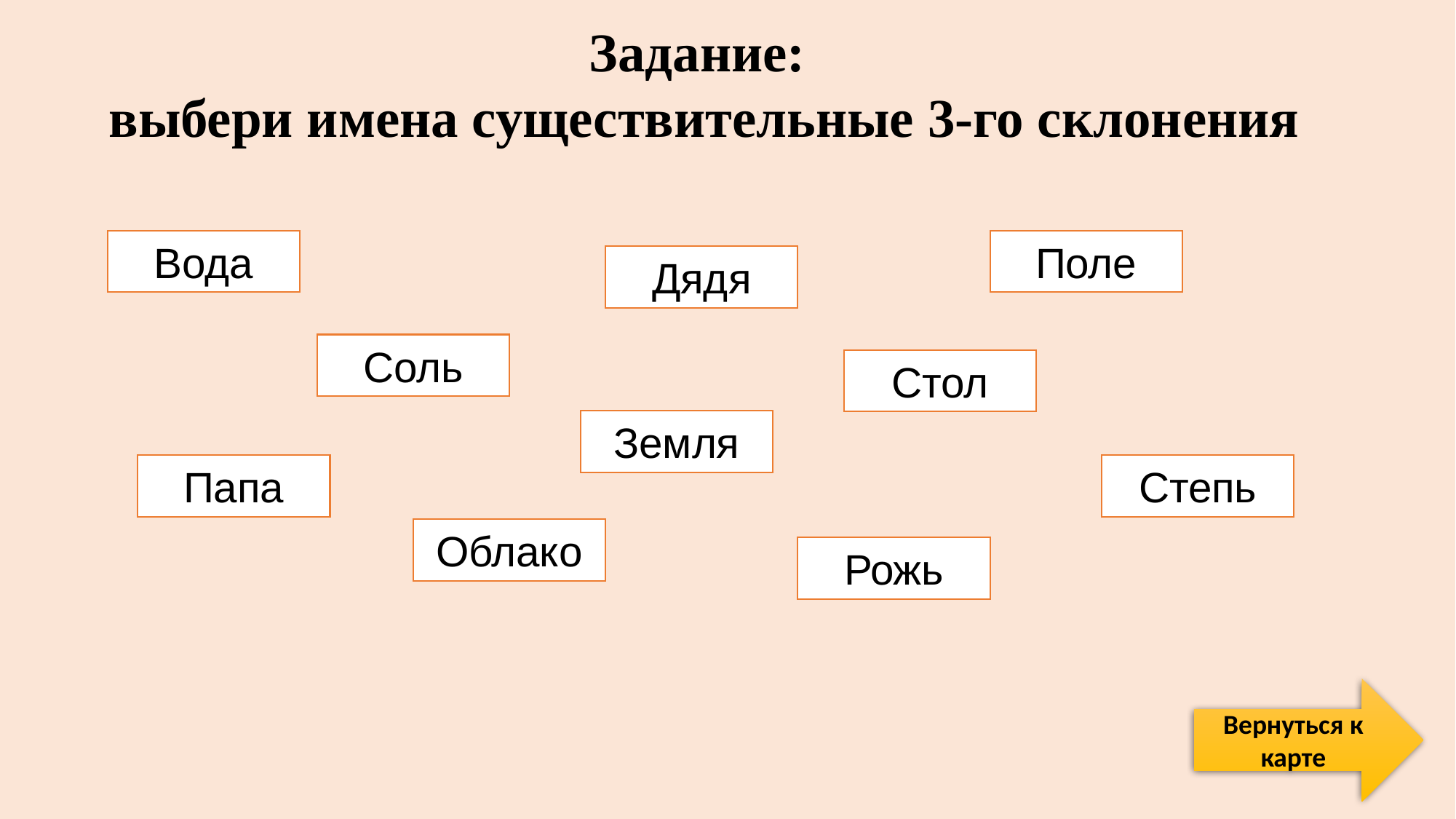

Задание:
выбери имена существительные 3-го склонения
Вода
Поле
Дядя
Соль
Стол
Земля
Папа
Степь
Облако
Рожь
Вернуться к карте